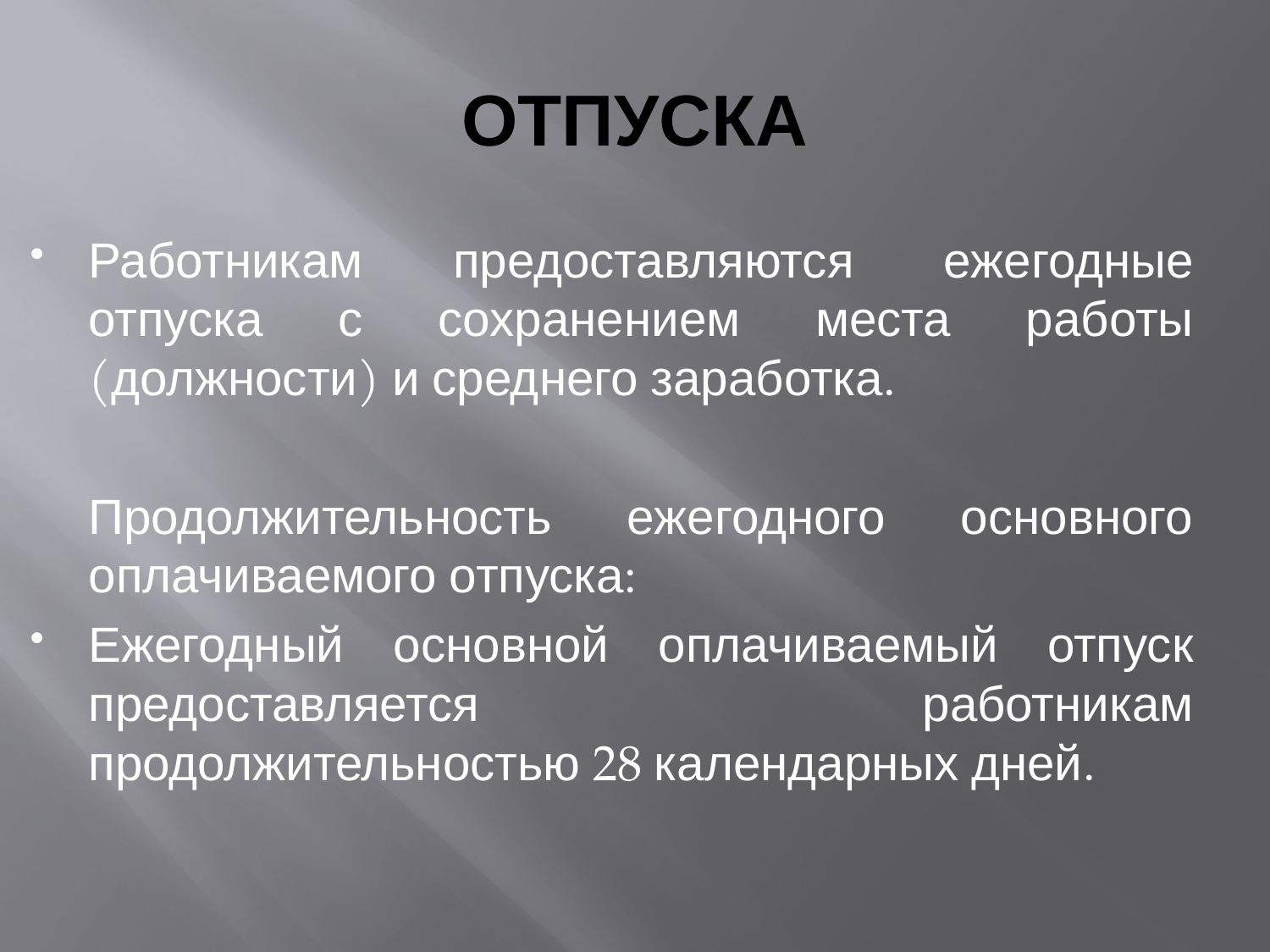

# ОТПУСКА
Работникам предоставляются ежегодные отпуска с сохранением места работы (должности) и среднего заработка.

	Продолжительность ежегодного основного оплачиваемого отпуска:
Ежегодный основной оплачиваемый отпуск предоставляется работникам продолжительностью 28 календарных дней.